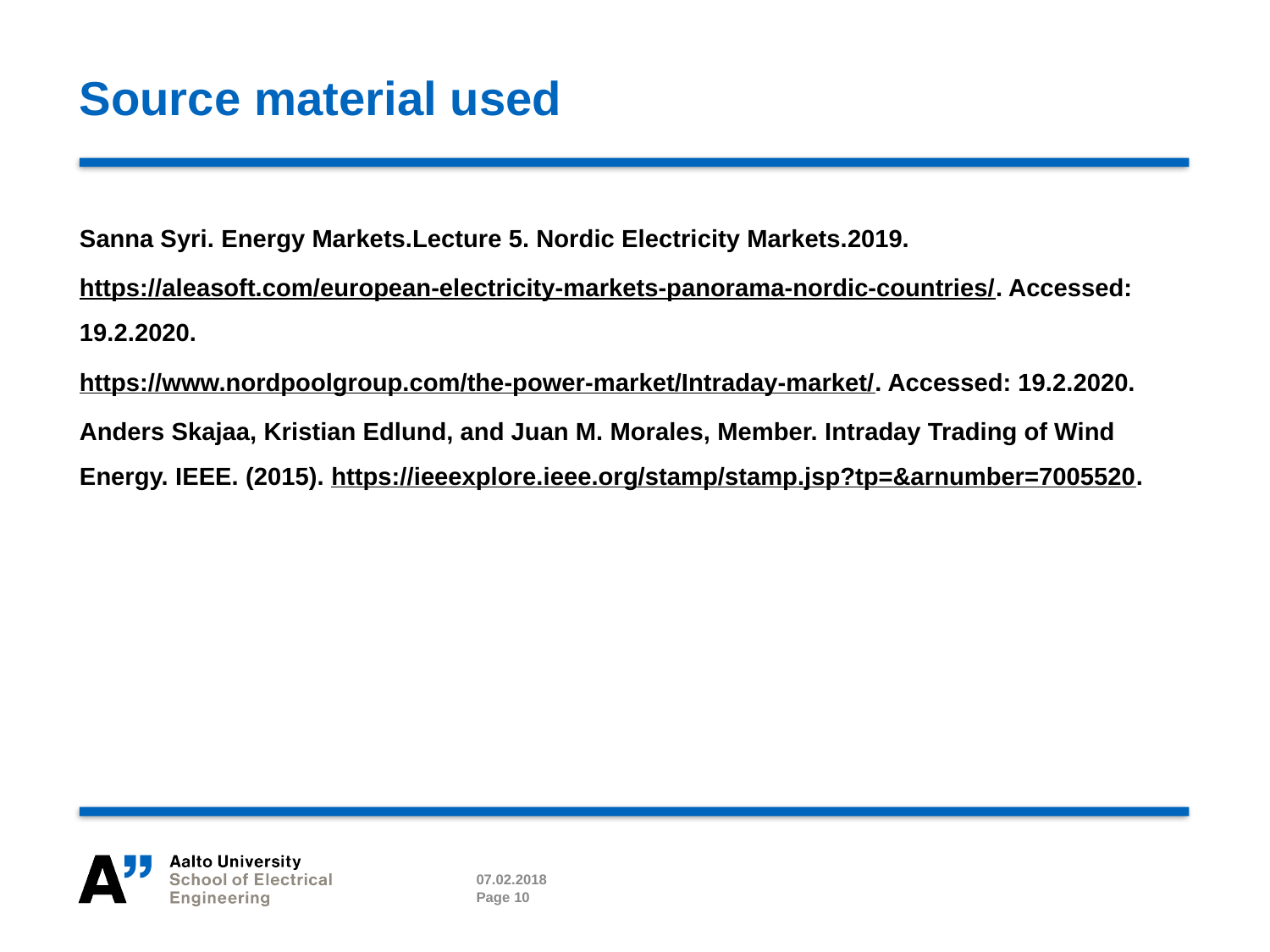

# Source material used
Sanna Syri. Energy Markets.Lecture 5. Nordic Electricity Markets.2019.
https://aleasoft.com/european-electricity-markets-panorama-nordic-countries/. Accessed: 19.2.2020.
https://www.nordpoolgroup.com/the-power-market/Intraday-market/. Accessed: 19.2.2020.
Anders Skajaa, Kristian Edlund, and Juan M. Morales, Member. Intraday Trading of Wind Energy. IEEE. (2015). https://ieeexplore.ieee.org/stamp/stamp.jsp?tp=&arnumber=7005520.

07.02.2018
Page 10